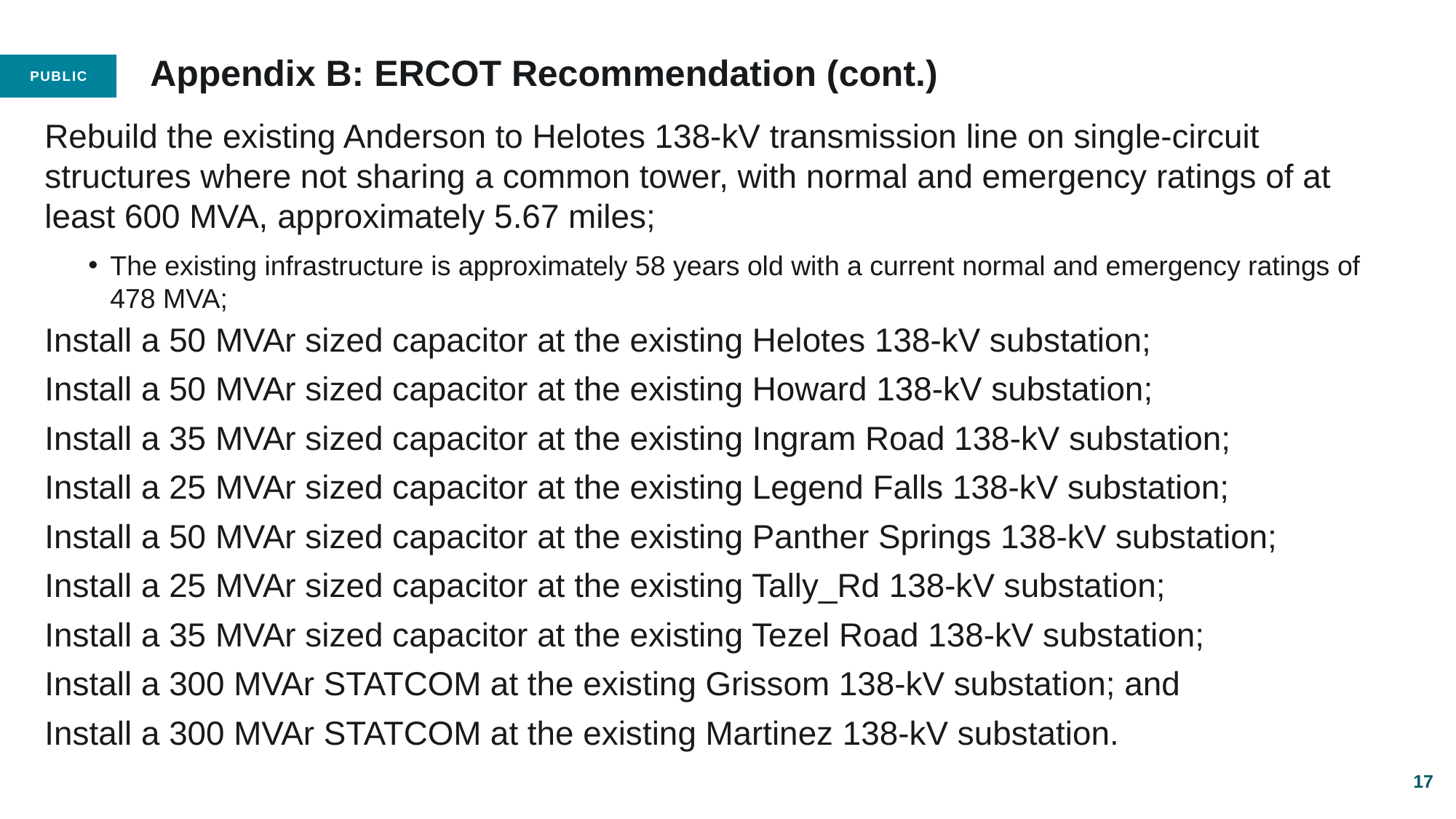

# Appendix B: ERCOT Recommendation (cont.)
Rebuild the existing Anderson to Helotes 138-kV transmission line on single-circuit structures where not sharing a common tower, with normal and emergency ratings of at least 600 MVA, approximately 5.67 miles;
The existing infrastructure is approximately 58 years old with a current normal and emergency ratings of 478 MVA;
Install a 50 MVAr sized capacitor at the existing Helotes 138-kV substation;
Install a 50 MVAr sized capacitor at the existing Howard 138-kV substation;
Install a 35 MVAr sized capacitor at the existing Ingram Road 138-kV substation;
Install a 25 MVAr sized capacitor at the existing Legend Falls 138-kV substation;
Install a 50 MVAr sized capacitor at the existing Panther Springs 138-kV substation;
Install a 25 MVAr sized capacitor at the existing Tally_Rd 138-kV substation;
Install a 35 MVAr sized capacitor at the existing Tezel Road 138-kV substation;
Install a 300 MVAr STATCOM at the existing Grissom 138-kV substation; and
Install a 300 MVAr STATCOM at the existing Martinez 138-kV substation.
17